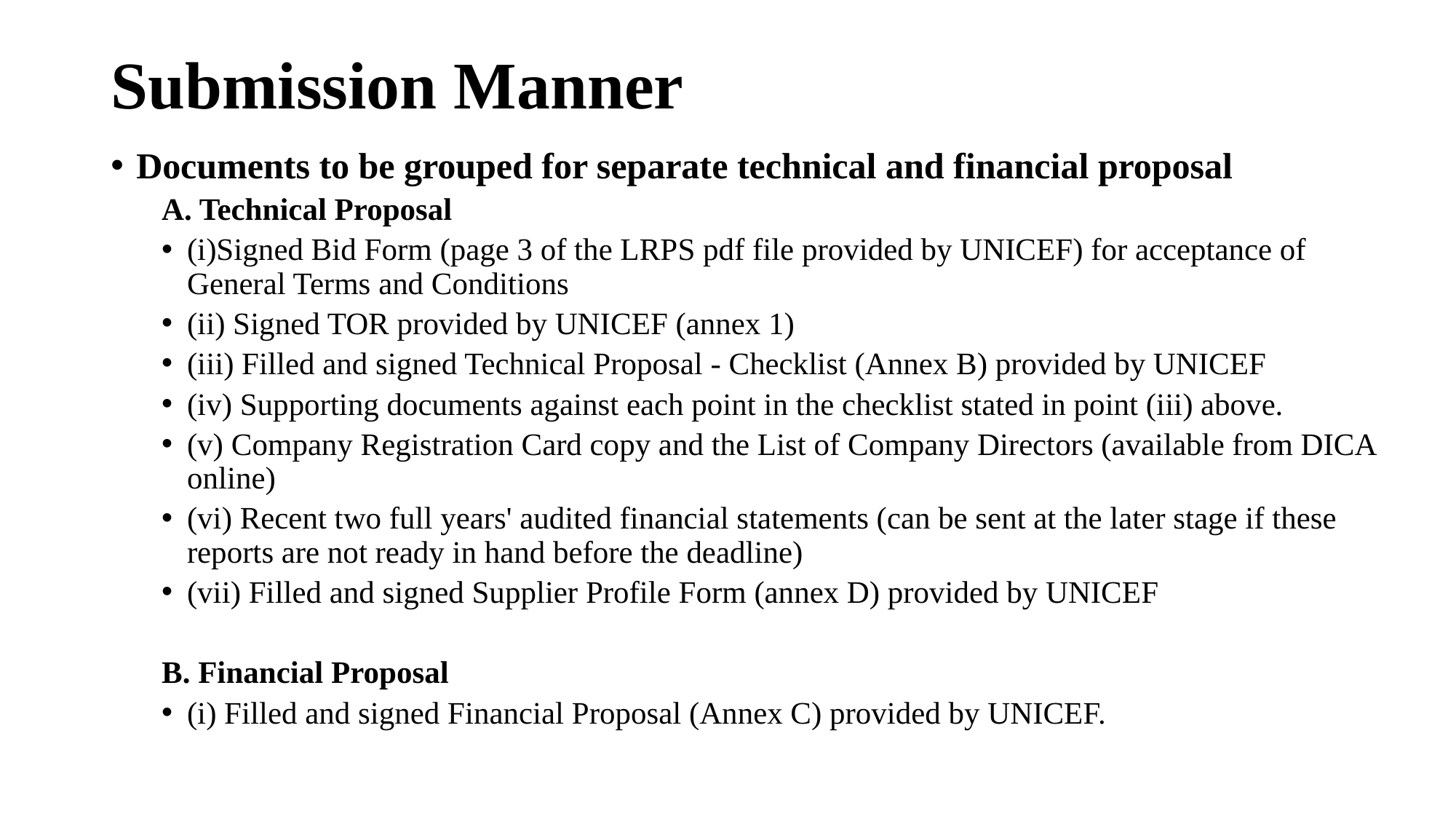

# Submission Manner
Documents to be grouped for separate technical and financial proposal
A. Technical Proposal
(i)Signed Bid Form (page 3 of the LRPS pdf file provided by UNICEF) for acceptance of General Terms and Conditions
(ii) Signed TOR provided by UNICEF (annex 1)
(iii) Filled and signed Technical Proposal - Checklist (Annex B) provided by UNICEF
(iv) Supporting documents against each point in the checklist stated in point (iii) above.
(v) Company Registration Card copy and the List of Company Directors (available from DICA online)
(vi) Recent two full years' audited financial statements (can be sent at the later stage if these reports are not ready in hand before the deadline)
(vii) Filled and signed Supplier Profile Form (annex D) provided by UNICEF

B. Financial Proposal
(i) Filled and signed Financial Proposal (Annex C) provided by UNICEF.